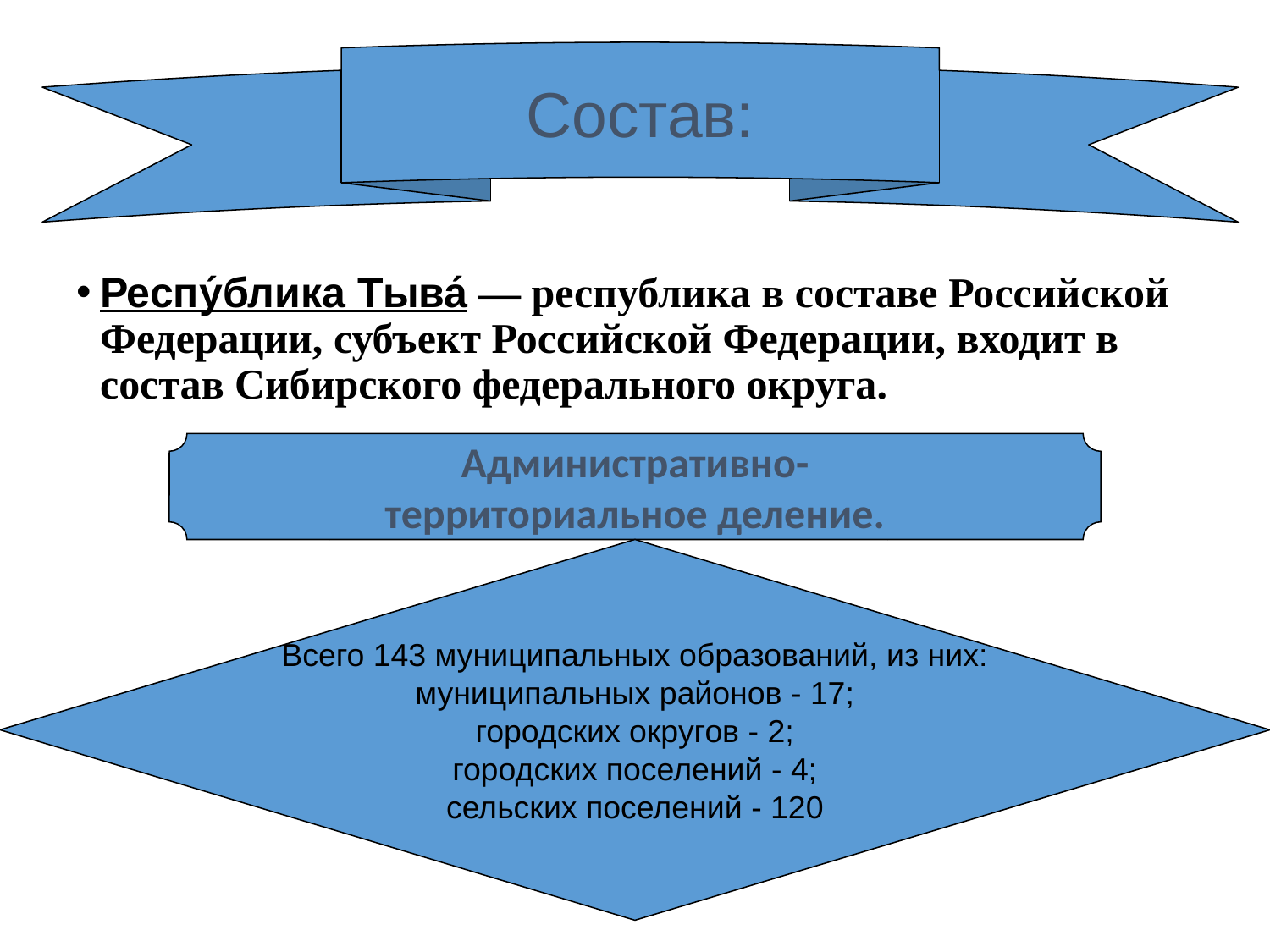

Состав:
Респу́блика Тыва́ — республика в составе Российской Федерации, субъект Российской Федерации, входит в состав Сибирского федерального округа.
Административно-
территориальное деление.

Всего 143 муниципальных образований, из них:
муниципальных районов - 17;
городских округов - 2;
городских поселений - 4;
сельских поселений - 120